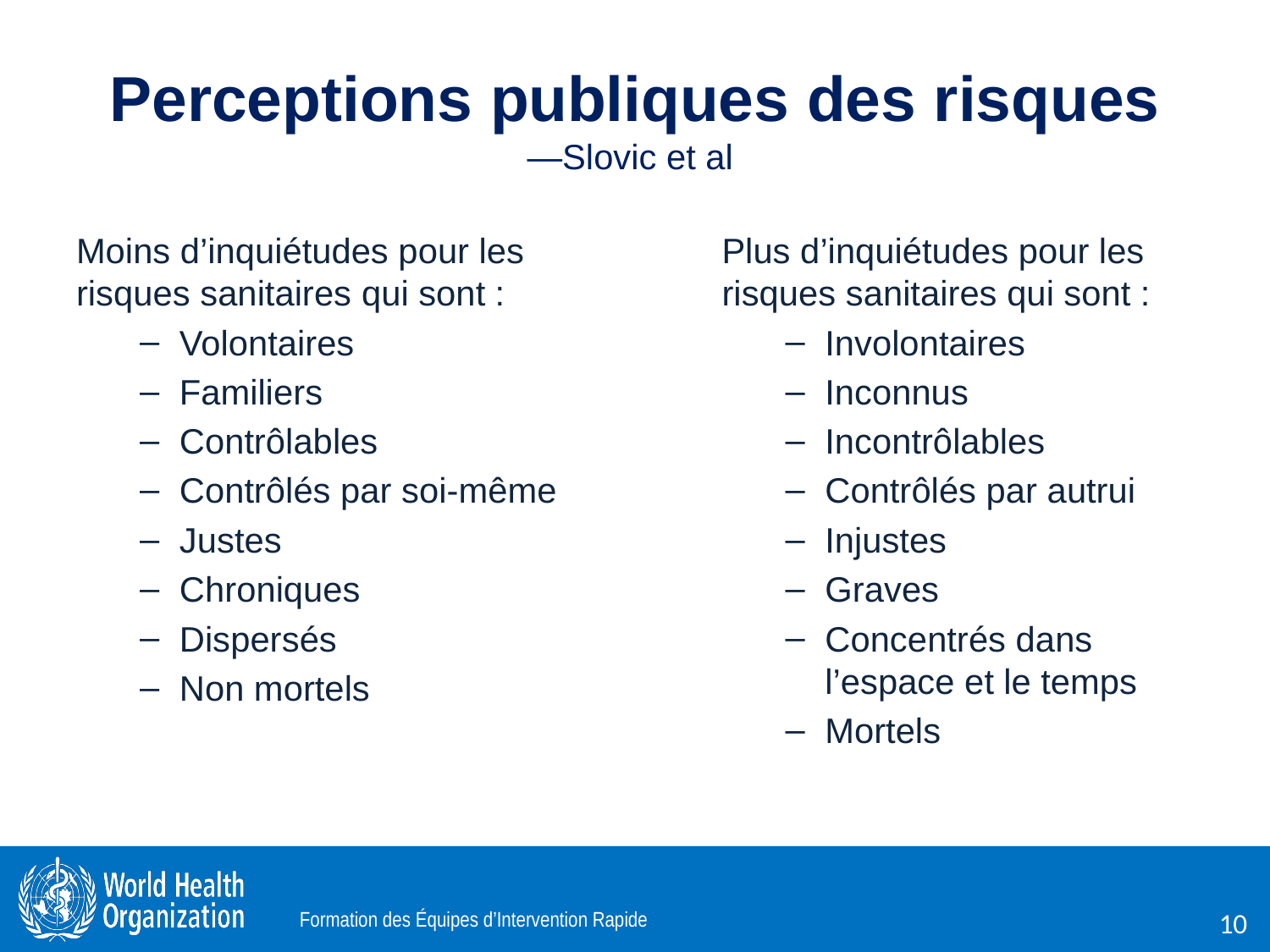

# Perceptions publiques des risques —Slovic et al
Moins d’inquiétudes pour les
risques sanitaires qui sont :
Volontaires
Familiers
Contrôlables
Contrôlés par soi-même
Justes
Chroniques
Dispersés
Non mortels

Plus d’inquiétudes pour les risques sanitaires qui sont :
Involontaires
Inconnus
Incontrôlables
Contrôlés par autrui
Injustes
Graves
Concentrés dans
l’espace et le temps
Mortels